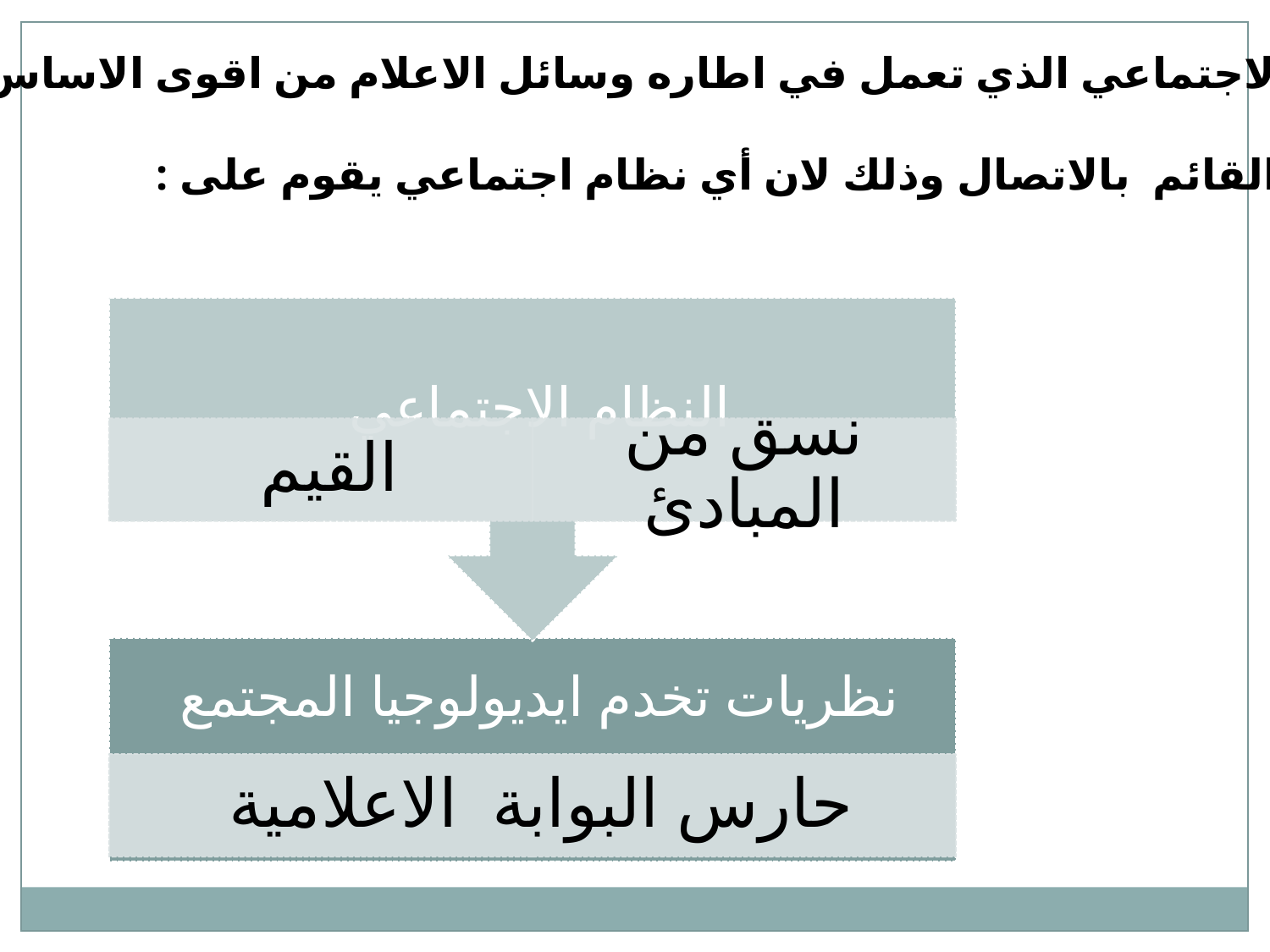

يعد انظام الاجتماعي الذي تعمل في اطاره وسائل الاعلام من اقوى الاساس التي تؤثر

 على عمل القائم  بالاتصال وذلك لان أي نظام اجتماعي يقوم على :
نظريات تخدم ايديولوجيا المجتمع
حارس البوابة  الاعلامية
النظام الاجتماعي
القيم
نسق من المبادئ